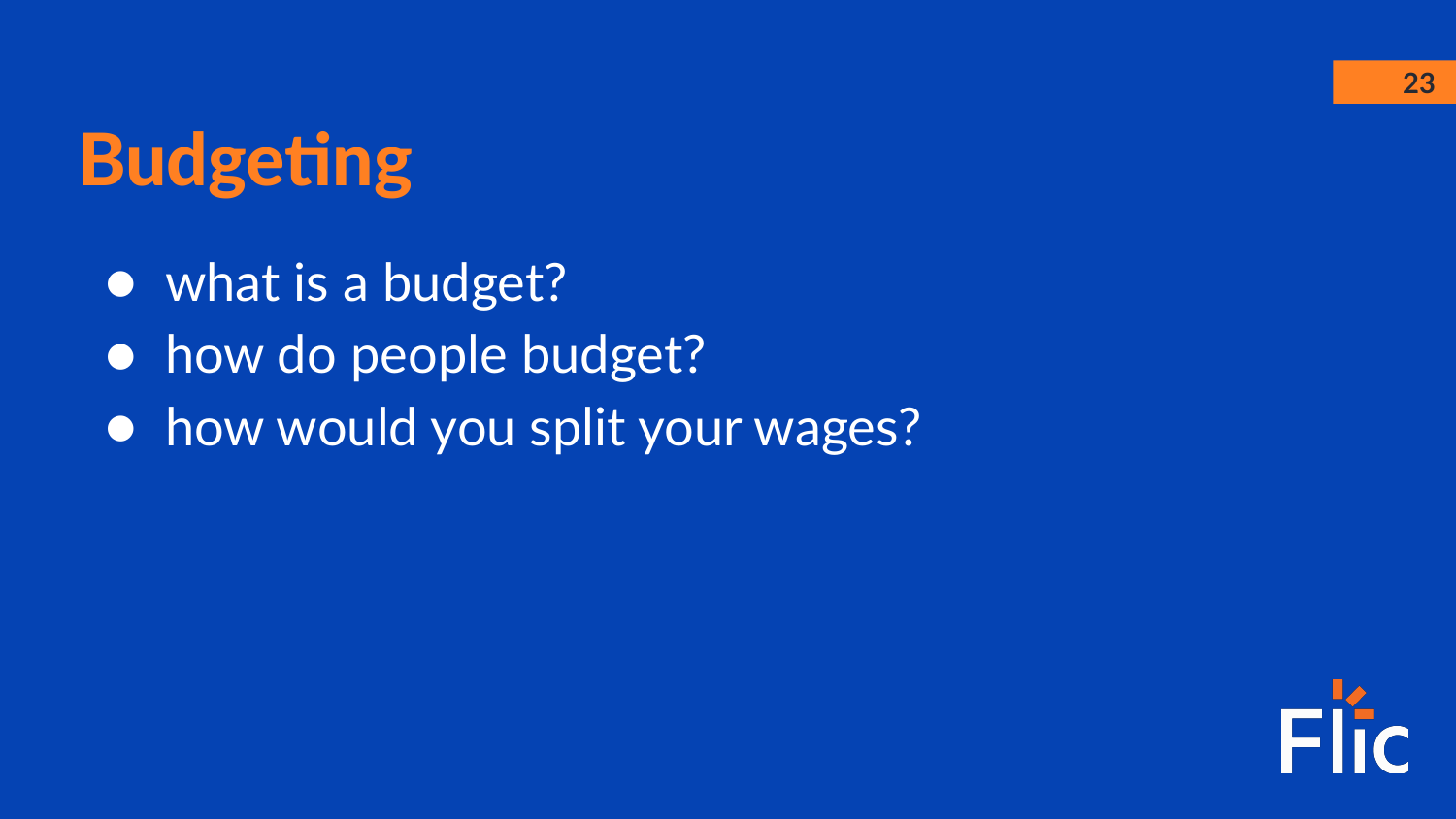

23
Budgeting
what is a budget?
how do people budget?
how would you split your wages?